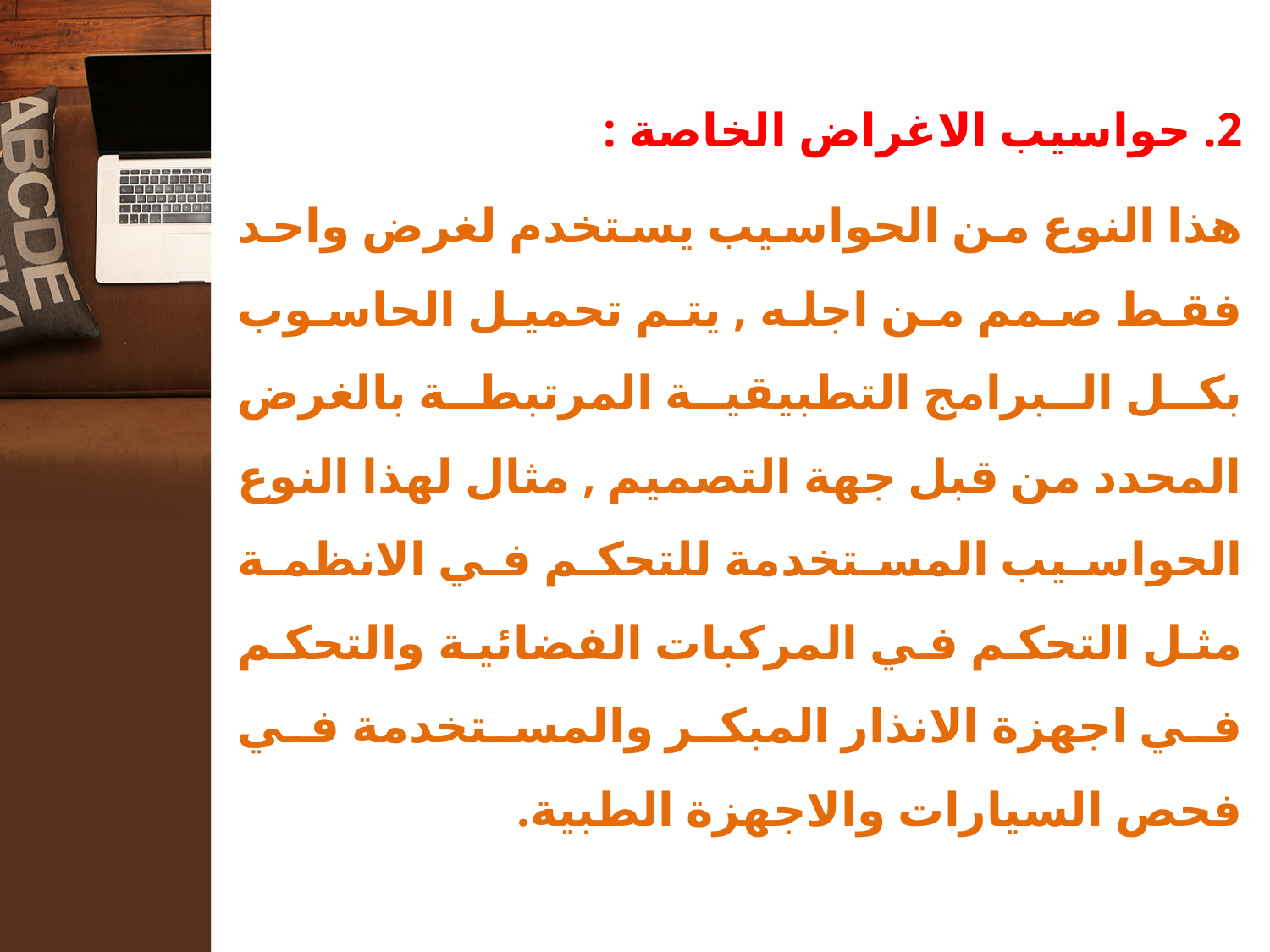

#
2. حواسيب الاغراض الخاصة :
هذا النوع من الحواسيب يستخدم لغرض واحد فقط صمم من اجله , يتم تحميل الحاسوب بكل البرامج التطبيقية المرتبطة بالغرض المحدد من قبل جهة التصميم , مثال لهذا النوع الحواسيب المستخدمة للتحكم في الانظمة مثل التحكم في المركبات الفضائية والتحكم في اجهزة الانذار المبكر والمستخدمة في فحص السيارات والاجهزة الطبية.